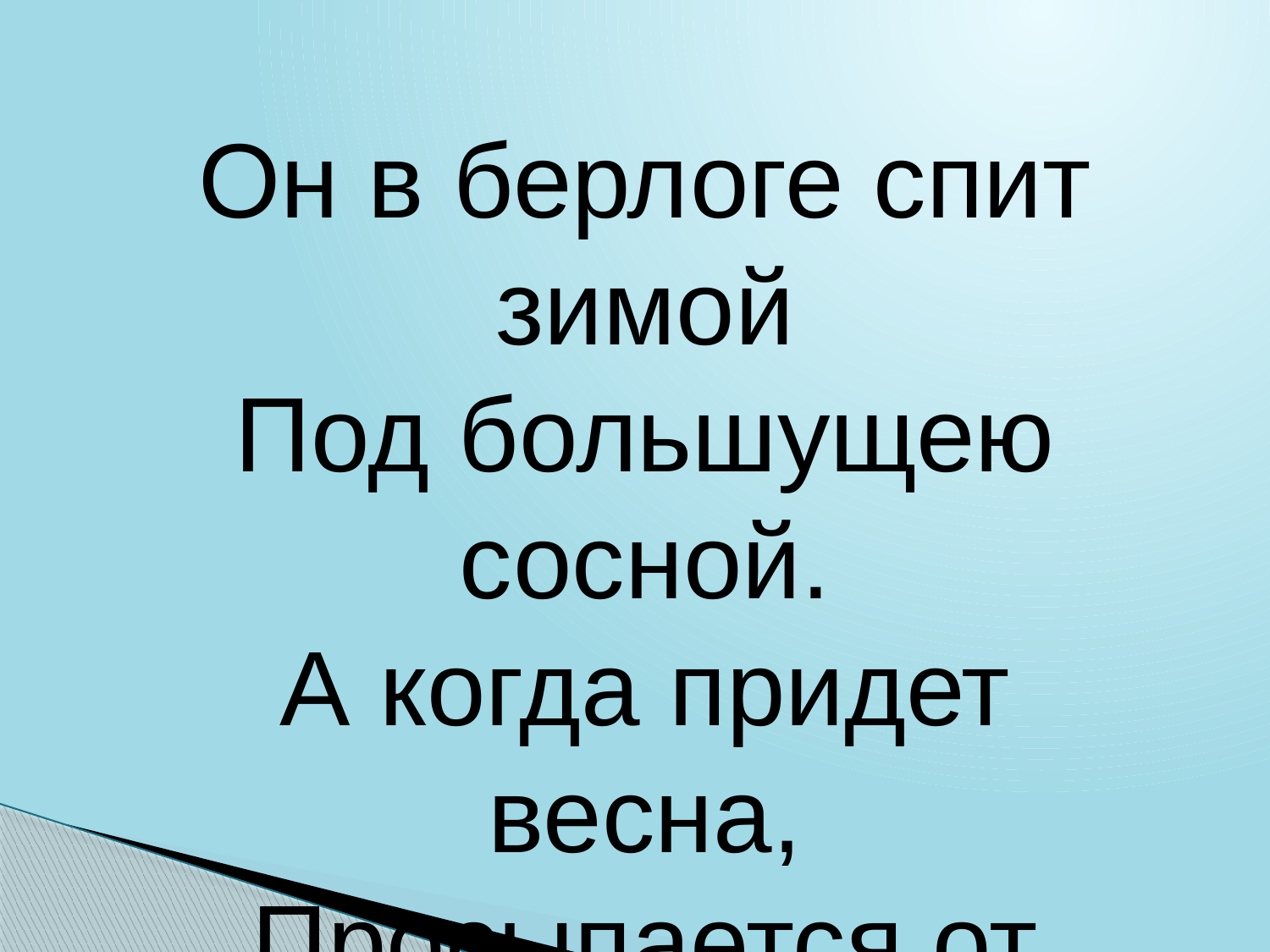

Он в берлоге спит зимой
Под большущею сосной.
А когда придет весна,
Просыпается от сна.